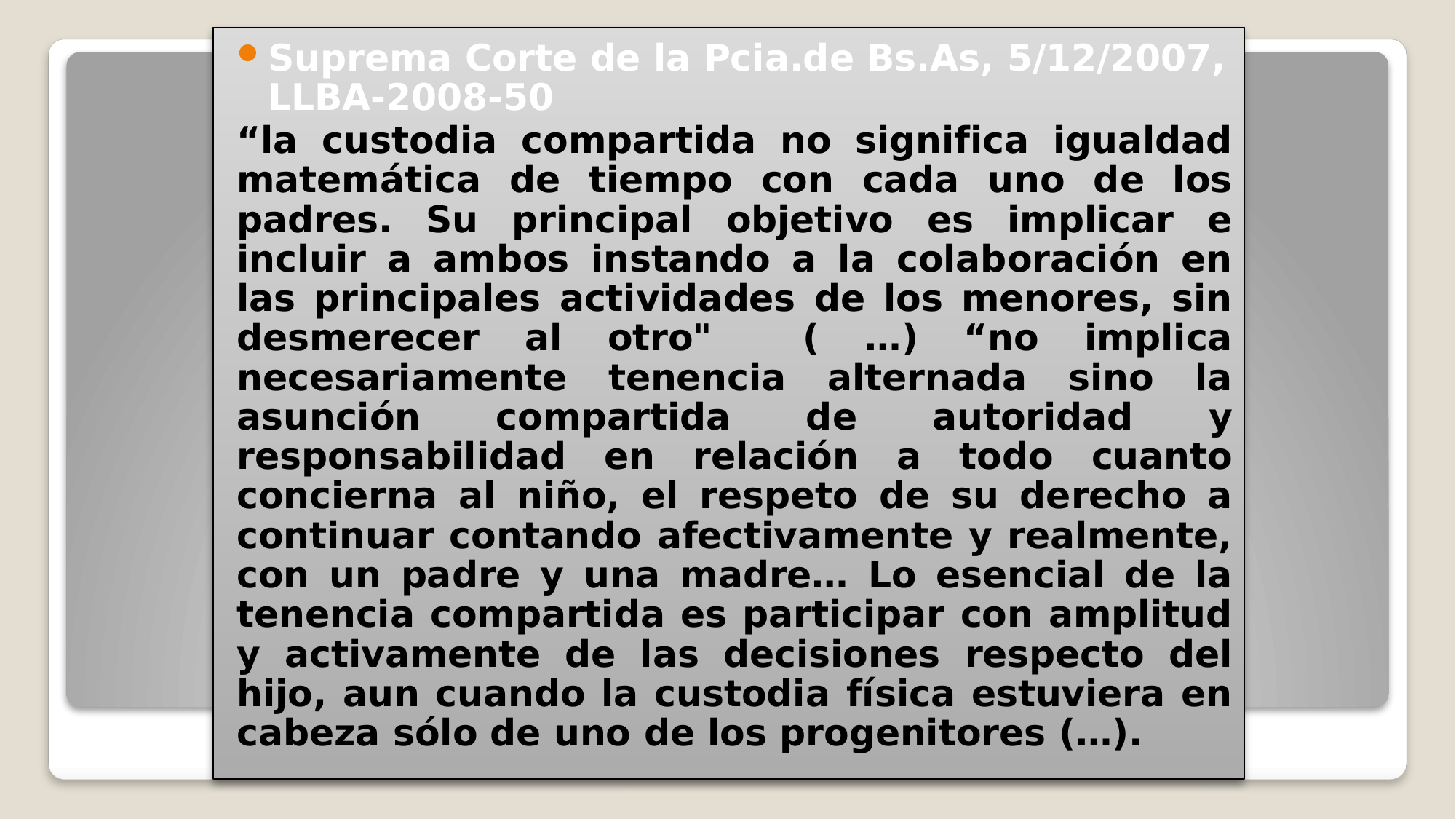

Suprema Corte de la Pcia.de Bs.As, 5/12/2007, LLBA-2008-50
“la custodia compartida no significa igualdad matemática de tiempo con cada uno de los padres. Su principal objetivo es implicar e incluir a ambos instando a la colaboración en las principales actividades de los menores, sin desmerecer al otro"  ( …) “no implica necesariamente tenencia alternada sino la asunción compartida de autoridad y responsabilidad en relación a todo cuanto concierna al niño, el respeto de su derecho a continuar contando afectivamente y realmente, con un padre y una madre… Lo esencial de la tenencia compartida es participar con amplitud y activamente de las decisiones respecto del hijo, aun cuando la custodia física estuviera en cabeza sólo de uno de los progenitores (…).